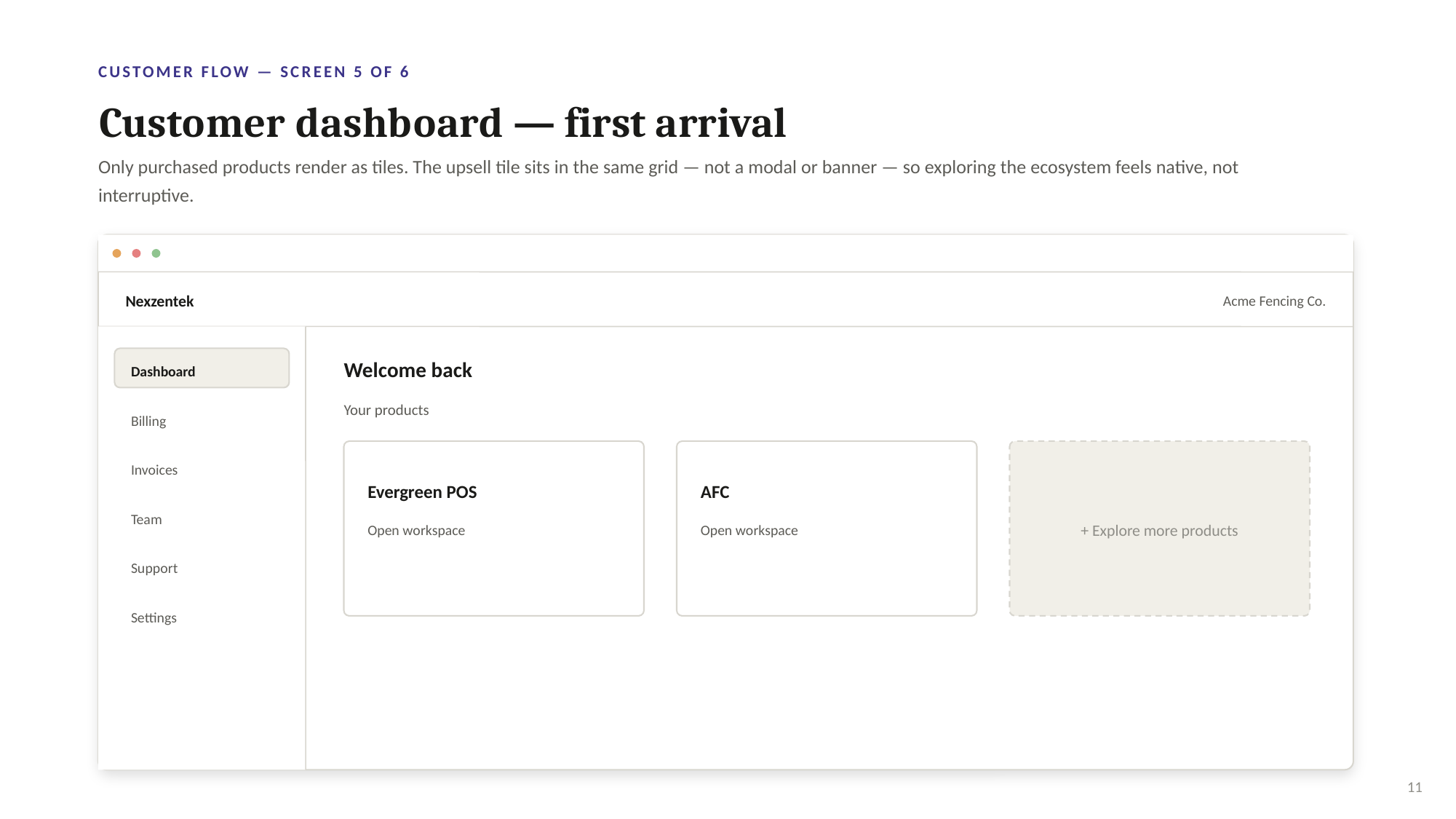

CUSTOMER FLOW — SCREEN 5 OF 6
Customer dashboard — first arrival
Only purchased products render as tiles. The upsell tile sits in the same grid — not a modal or banner — so exploring the ecosystem feels native, not interruptive.

Nexzentek
Acme Fencing Co.

Welcome back
Dashboard
Your products
Billing

+ Explore more products
Invoices
Evergreen POS
AFC
Team
Open workspace
Open workspace
Support
Settings
11